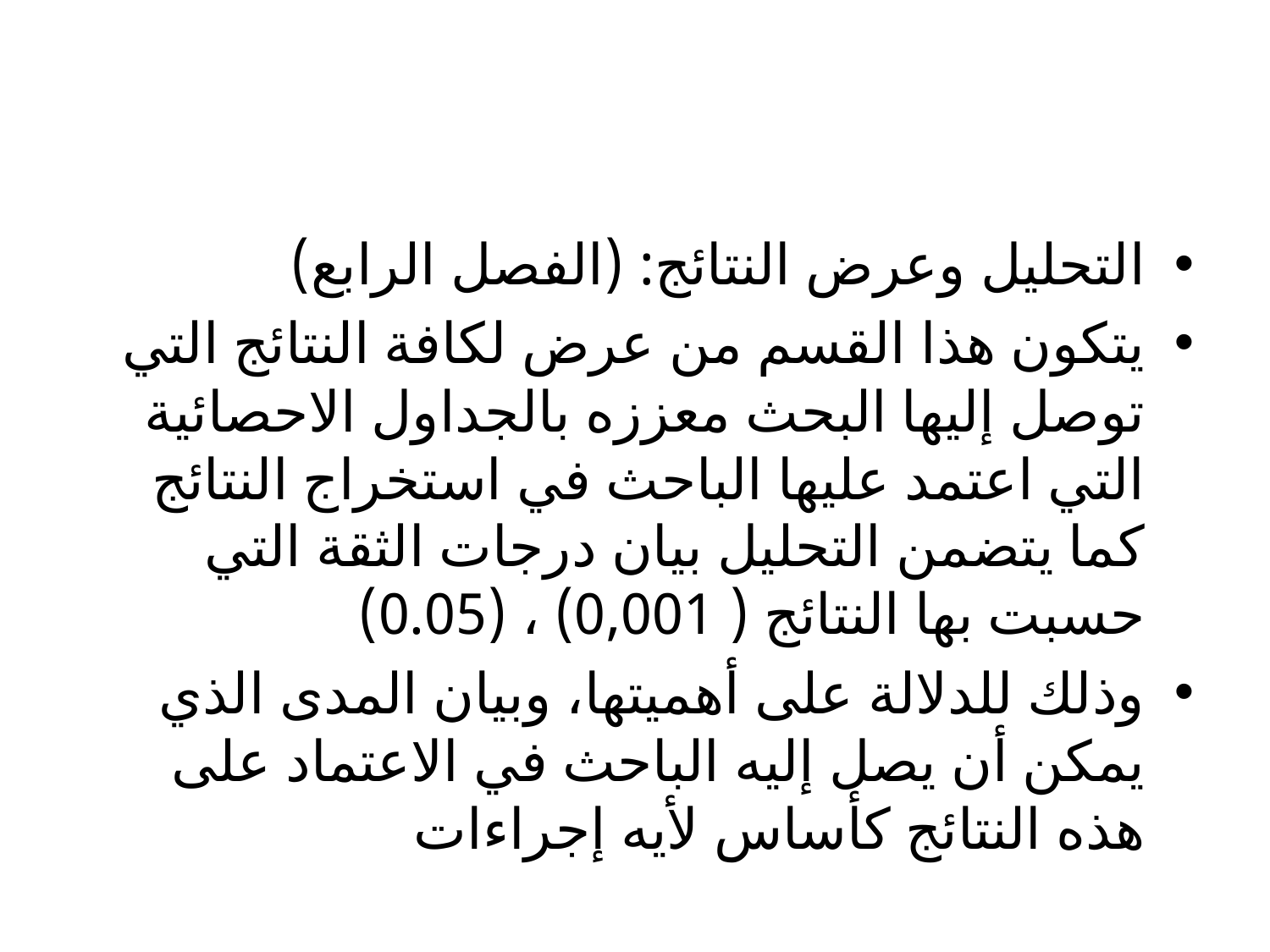

#
التحليل وعرض النتائج: (الفصل الرابع)
يتكون هذا القسم من عرض لكافة النتائج التي توصل إليها البحث معززه بالجداول الاحصائية التي اعتمد عليها الباحث في استخراج النتائج كما يتضمن التحليل بيان درجات الثقة التي حسبت بها النتائج ( 0,001) ، (0.05)
وذلك للدلالة على أهميتها، وبيان المدى الذي يمكن أن يصل إليه الباحث في الاعتماد على هذه النتائج كأساس لأيه إجراءات